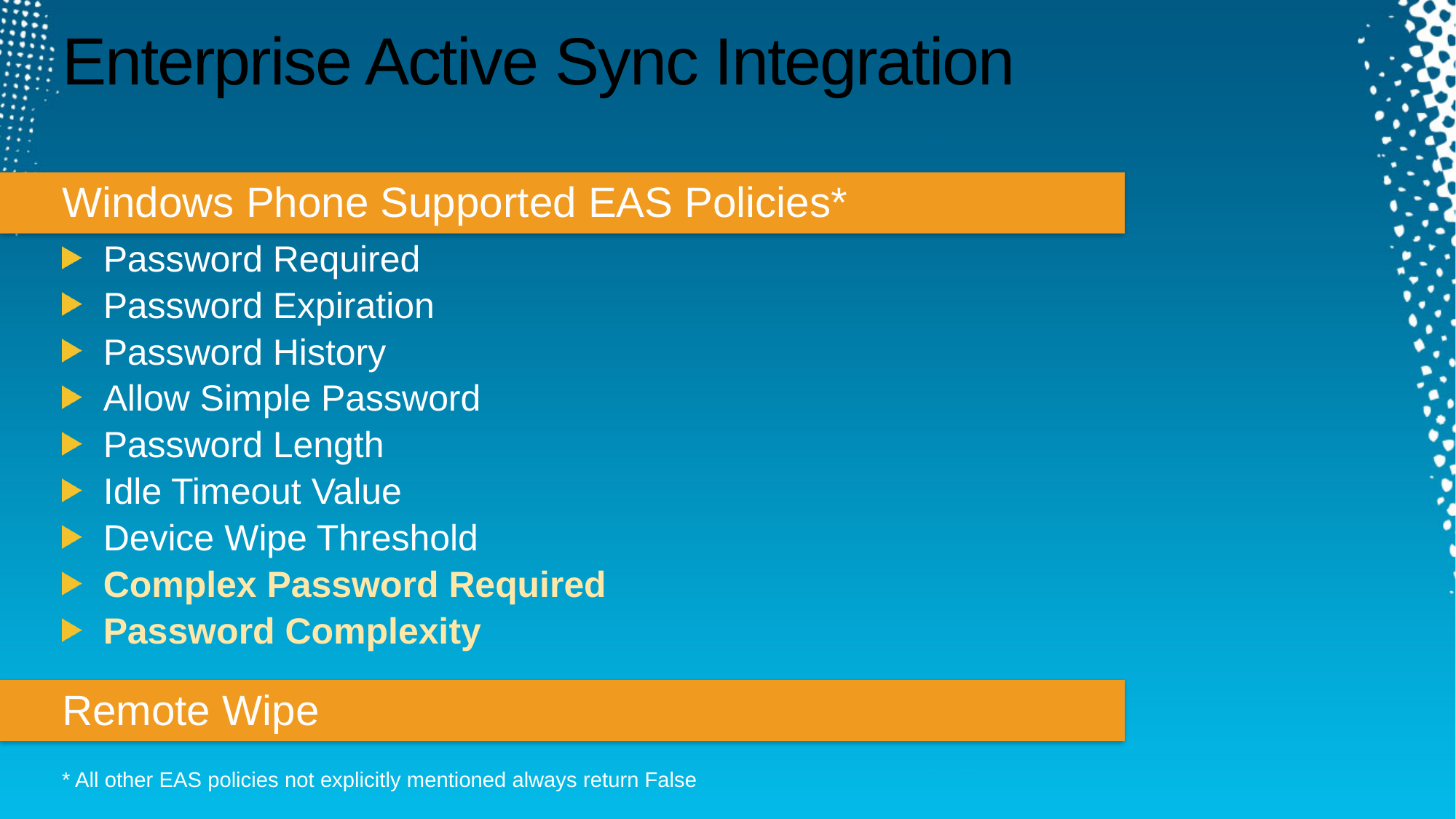

# Enterprise Active Sync Integration
Windows Phone Supported EAS Policies*
Password Required
Password Expiration
Password History
Allow Simple Password
Password Length
Idle Timeout Value
Device Wipe Threshold
Complex Password Required
Password Complexity
Remote Wipe
* All other EAS policies not explicitly mentioned always return False